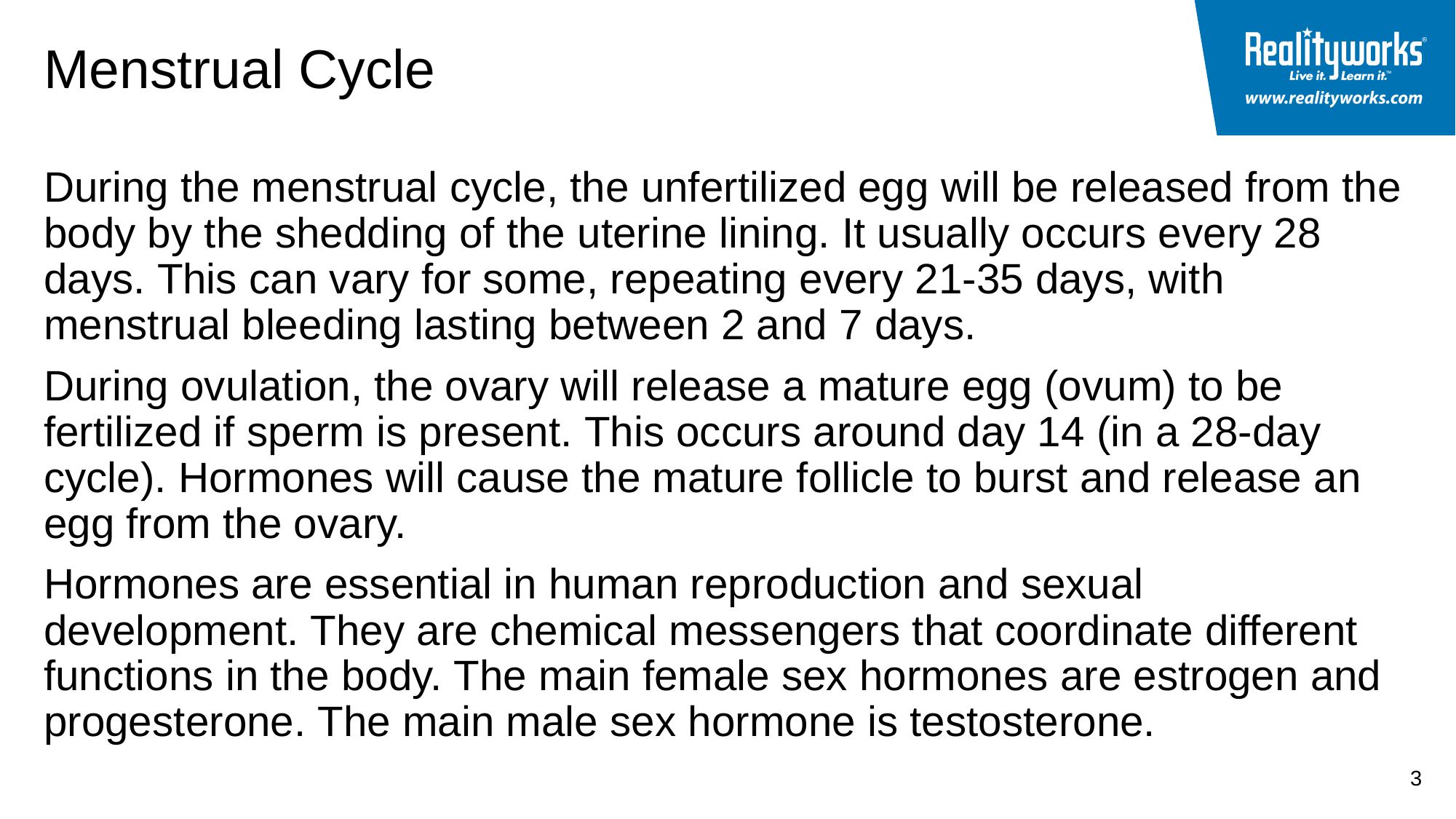

# Menstrual Cycle
During the menstrual cycle, the unfertilized egg will be released from the body by the shedding of the uterine lining. It usually occurs every 28 days. This can vary for some, repeating every 21-35 days, with menstrual bleeding lasting between 2 and 7 days.
During ovulation, the ovary will release a mature egg (ovum) to be fertilized if sperm is present. This occurs around day 14 (in a 28-day cycle). Hormones will cause the mature follicle to burst and release an egg from the ovary.
Hormones are essential in human reproduction and sexual development. They are chemical messengers that coordinate different functions in the body. The main female sex hormones are estrogen and progesterone. The main male sex hormone is testosterone.

3